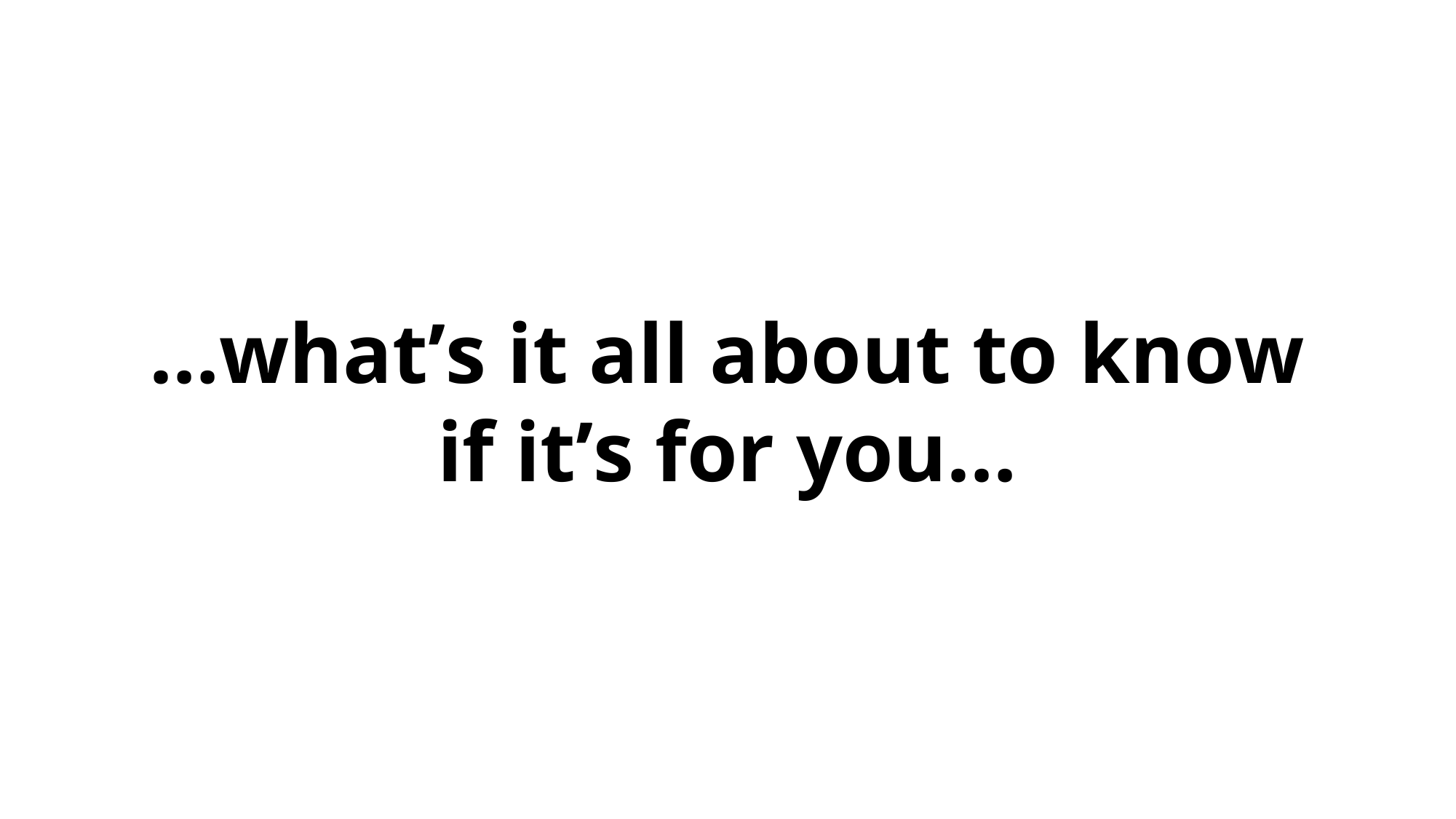

…what’s it all about to know if it’s for you…